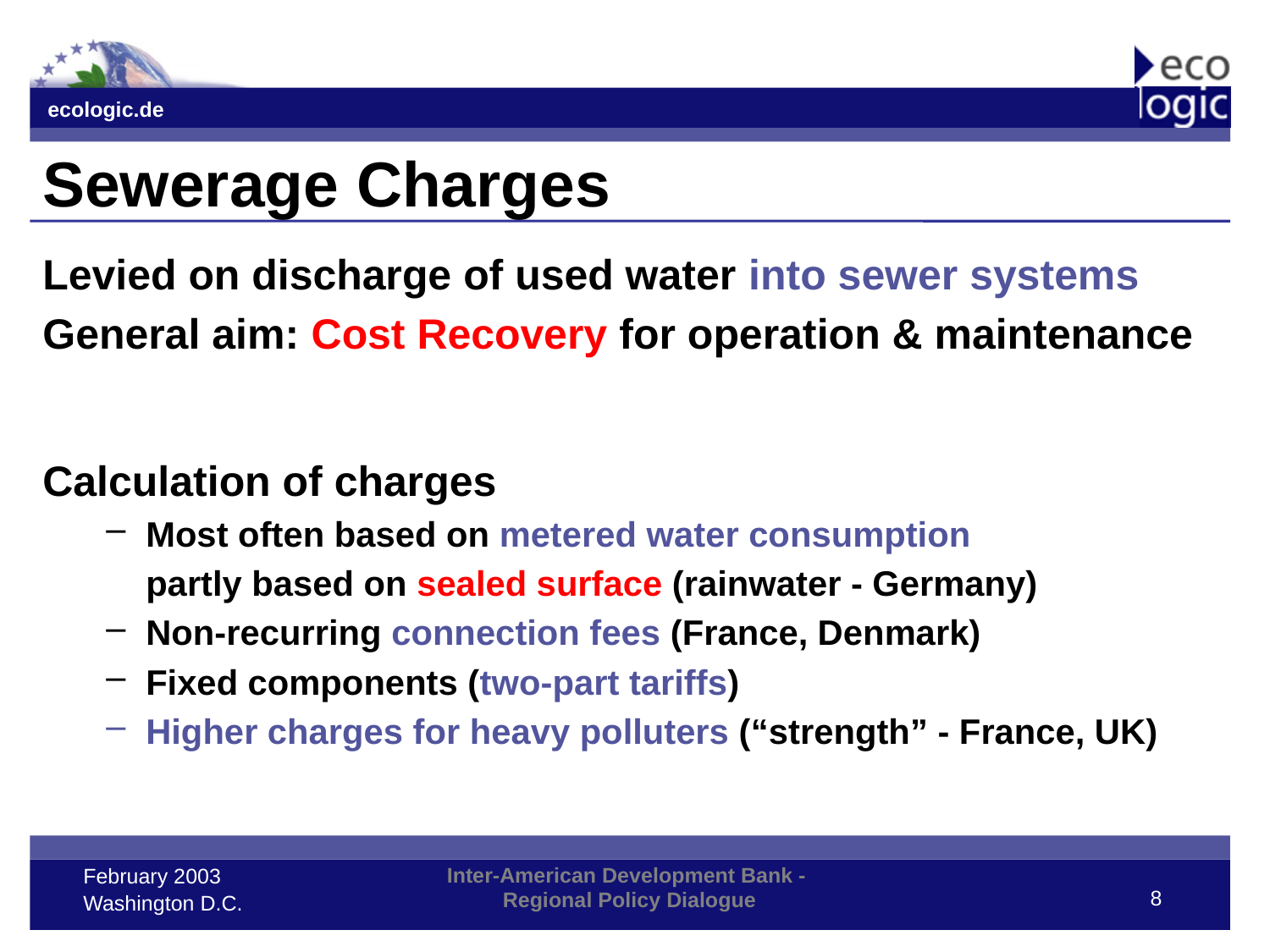

# Sewerage Charges
Levied on discharge of used water into sewer systems
General aim: Cost Recovery for operation & maintenance

Calculation of charges
Most often based on metered water consumption
	partly based on sealed surface (rainwater - Germany)
Non-recurring connection fees (France, Denmark)
Fixed components (two-part tariffs)
Higher charges for heavy polluters (“strength” - France, UK)
8